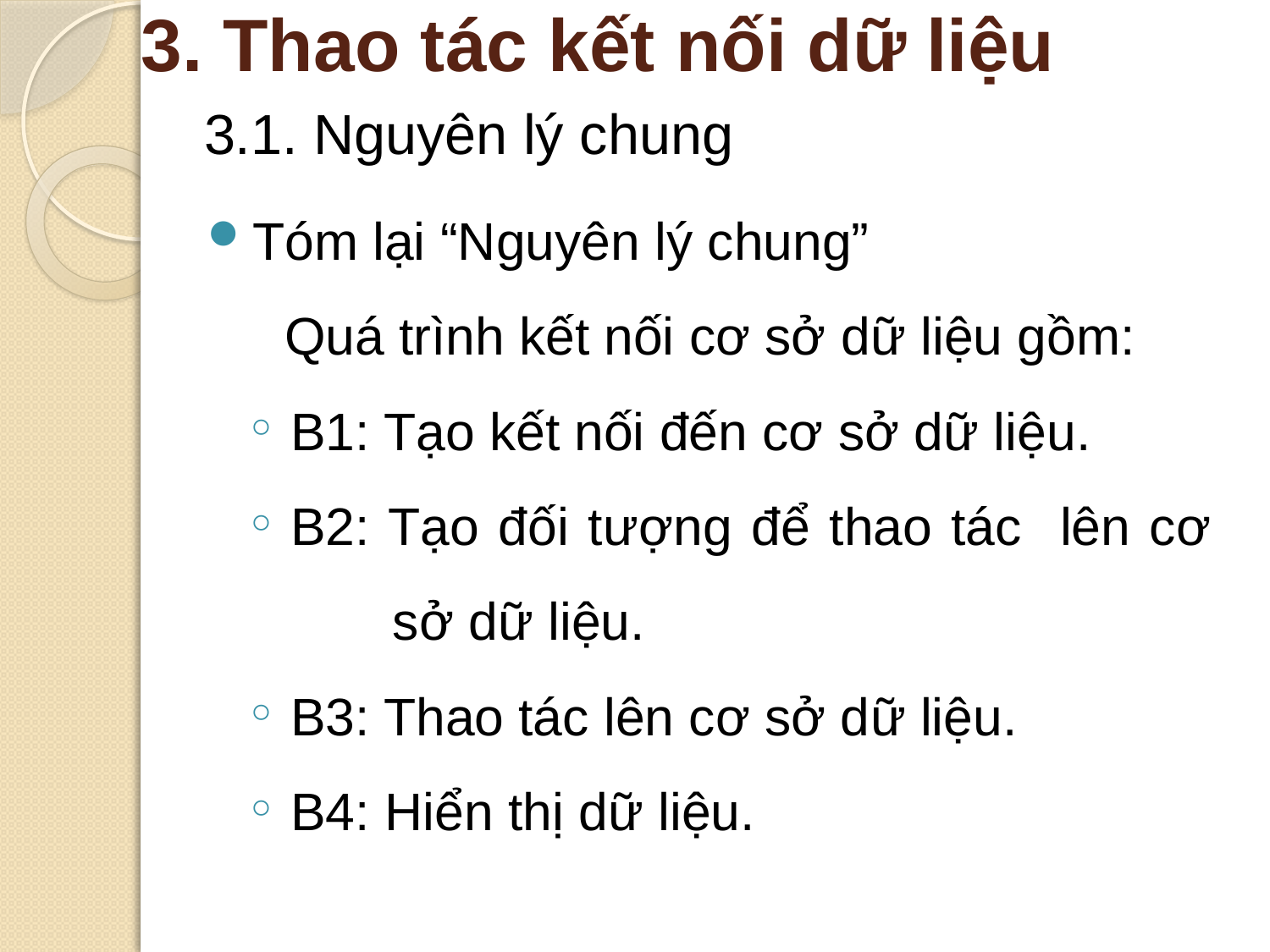

# 3. Thao tác kết nối dữ liệu
3.1. Nguyên lý chung
Tóm lại “Nguyên lý chung”
Quá trình kết nối cơ sở dữ liệu gồm:
B1: Tạo kết nối đến cơ sở dữ liệu.
B2: Tạo đối tượng để thao tác  lên cơ
       sở dữ liệu.
B3: Thao tác lên cơ sở dữ liệu.
B4: Hiển thị dữ liệu.